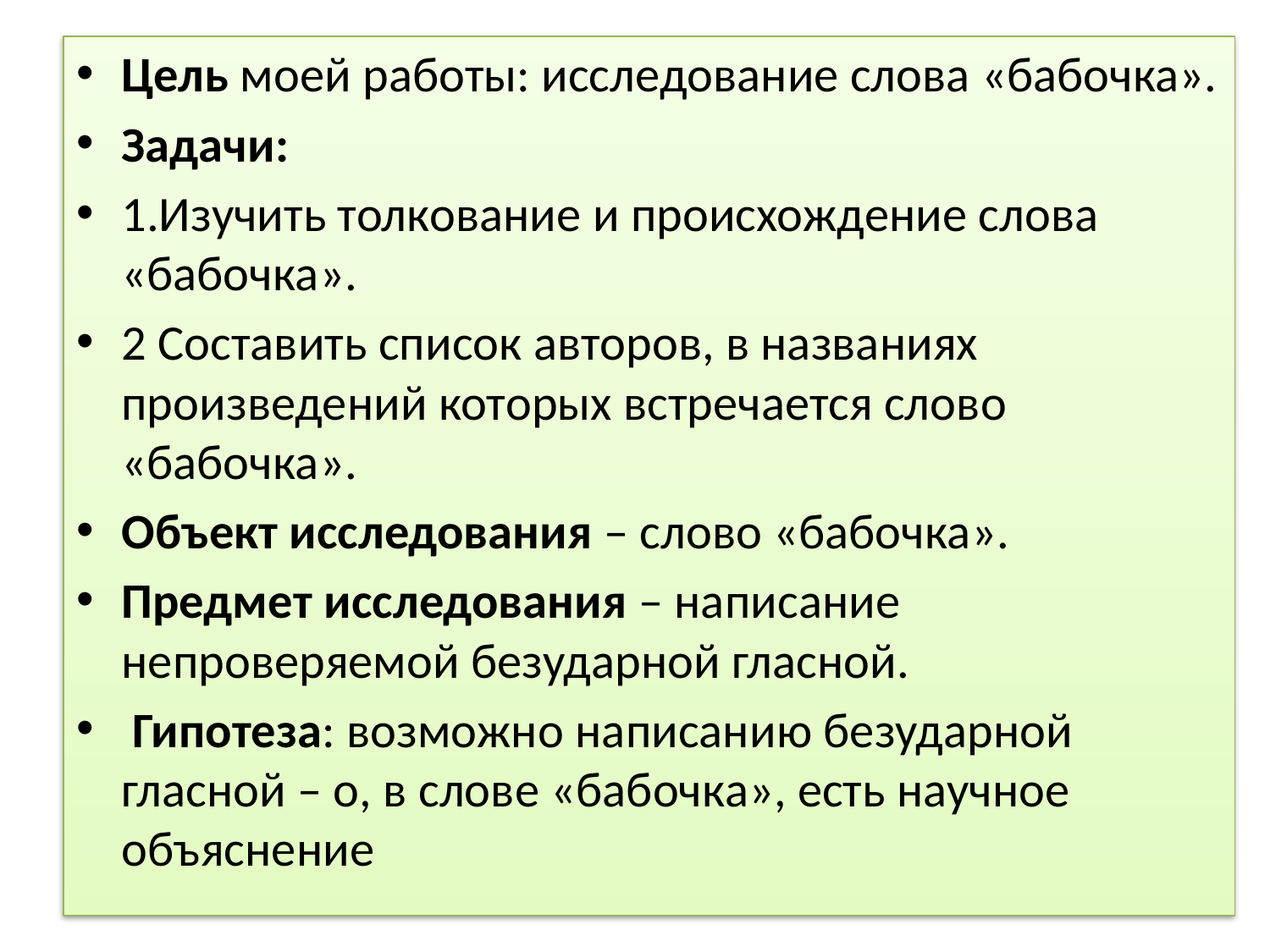

Цель моей работы: исследование слова «бабочка».
Задачи:
1.Изучить толкование и происхождение слова «бабочка».
2 Составить список авторов, в названиях произведений которых встречается слово «бабочка».
Объект исследования – слово «бабочка».
Предмет исследования – написание непроверяемой безударной гласной.
 Гипотеза: возможно написанию безударной гласной – о, в слове «бабочка», есть научное объяснение